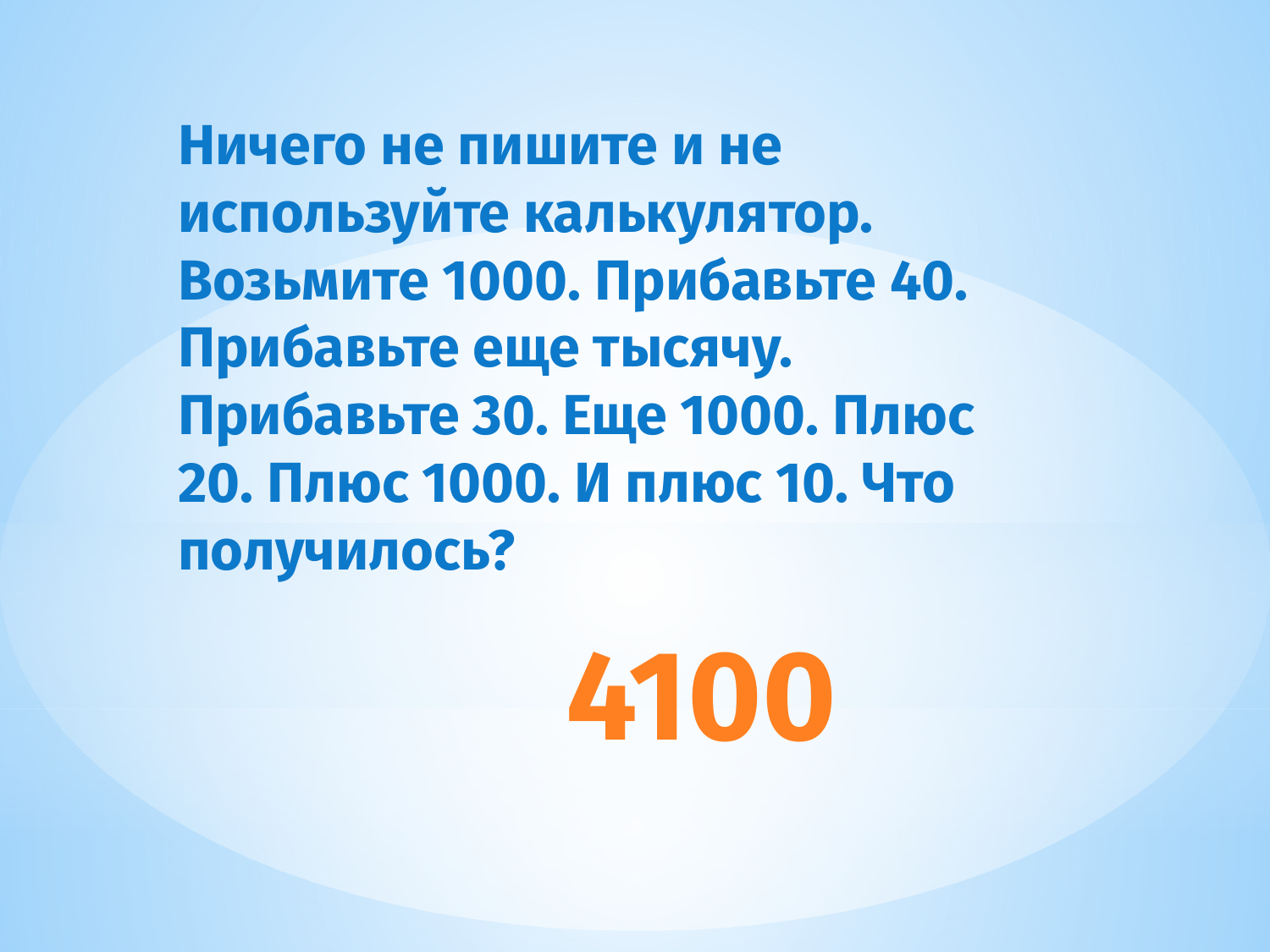

Ничего не пишите и не используйте калькулятор. Возьмите 1000. Прибавьте 40. Прибавьте еще тысячу. Прибавьте 30. Еще 1000. Плюс 20. Плюс 1000. И плюс 10. Что получилось?
# 4100